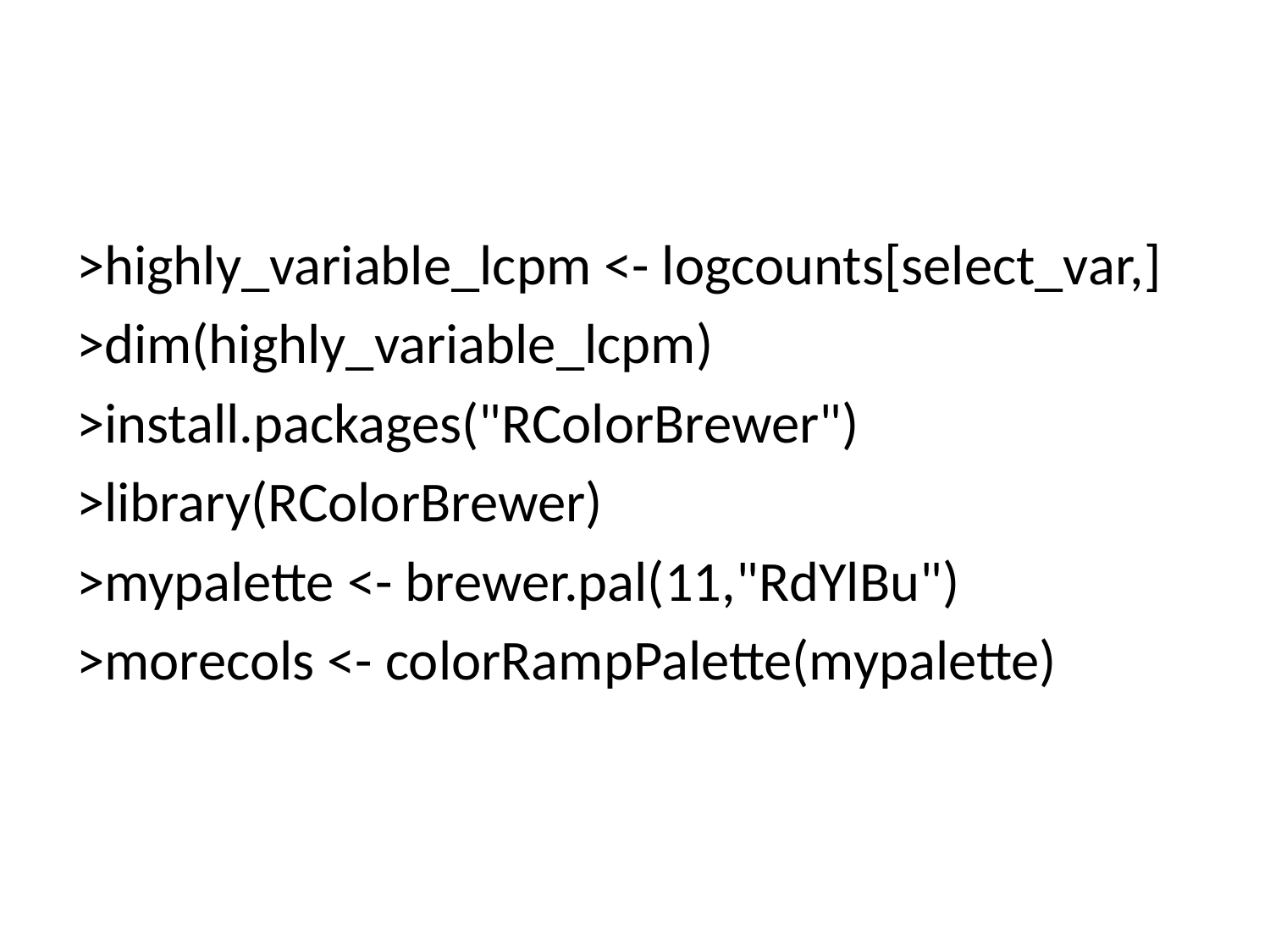

#
>highly_variable_lcpm <- logcounts[select_var,]
>dim(highly_variable_lcpm)
>install.packages("RColorBrewer")
>library(RColorBrewer)
>mypalette <- brewer.pal(11,"RdYlBu")
>morecols <- colorRampPalette(mypalette)